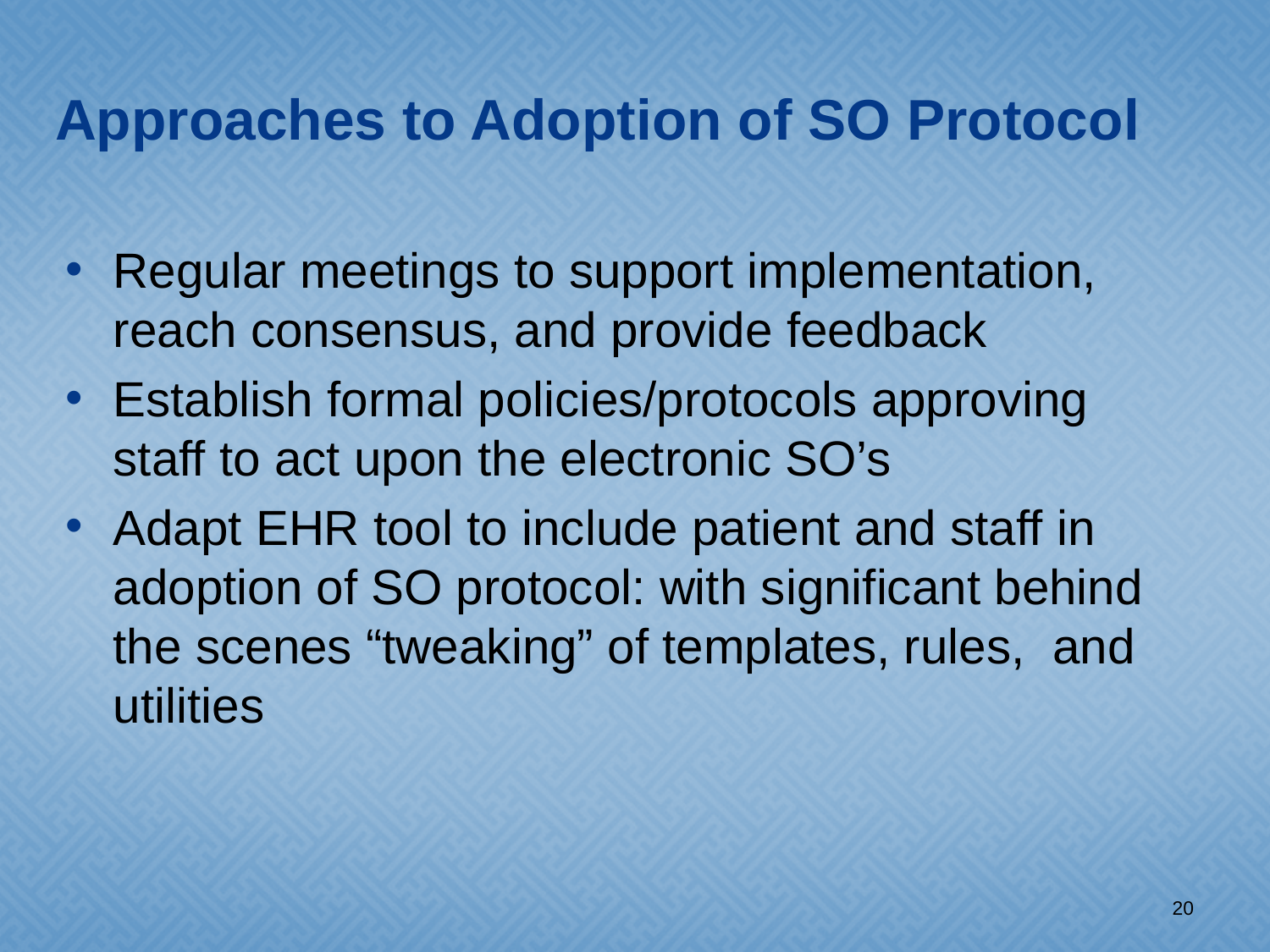

# Approaches to Adoption of SO Protocol
Regular meetings to support implementation, reach consensus, and provide feedback
Establish formal policies/protocols approving staff to act upon the electronic SO’s
Adapt EHR tool to include patient and staff in adoption of SO protocol: with significant behind the scenes “tweaking” of templates, rules,  and utilities

20